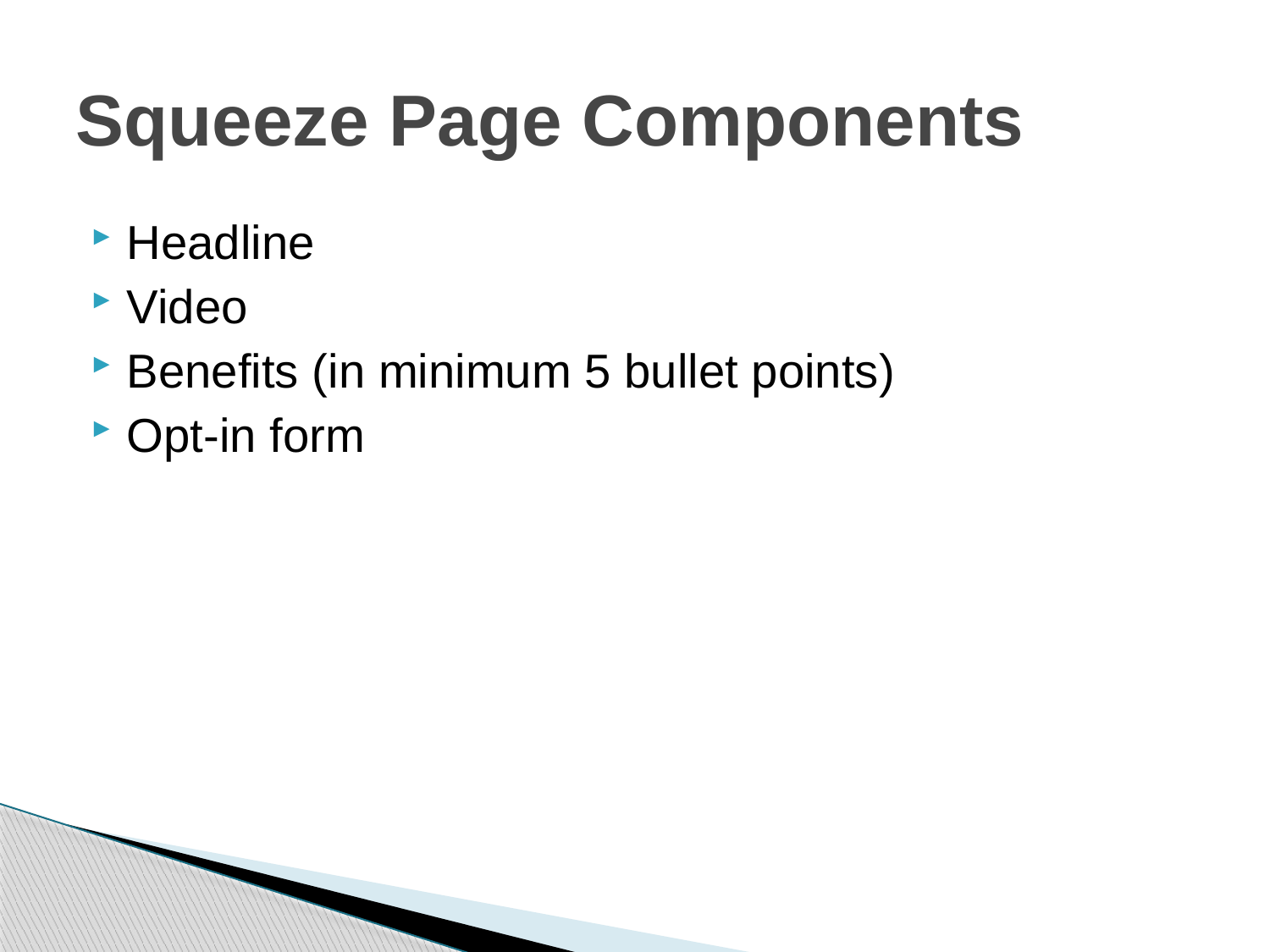

# Squeeze Page Components
Headline
Video
Benefits (in minimum 5 bullet points)
Opt-in form